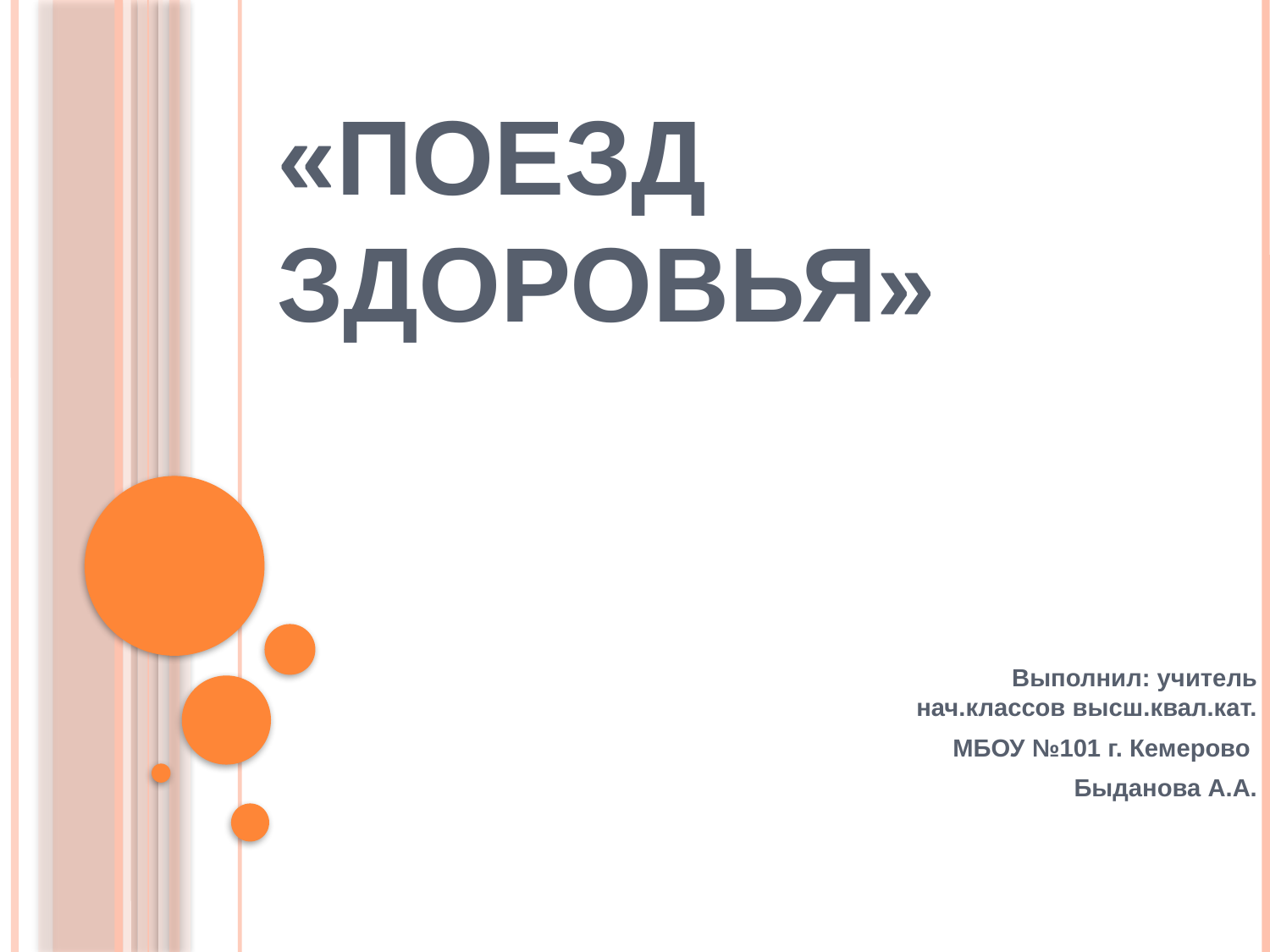

# «Поезд здоровья»
              Выполнил: учитель нач.классов высш.квал.кат.
МБОУ №101 г. Кемерово
                                Быданова А.А.